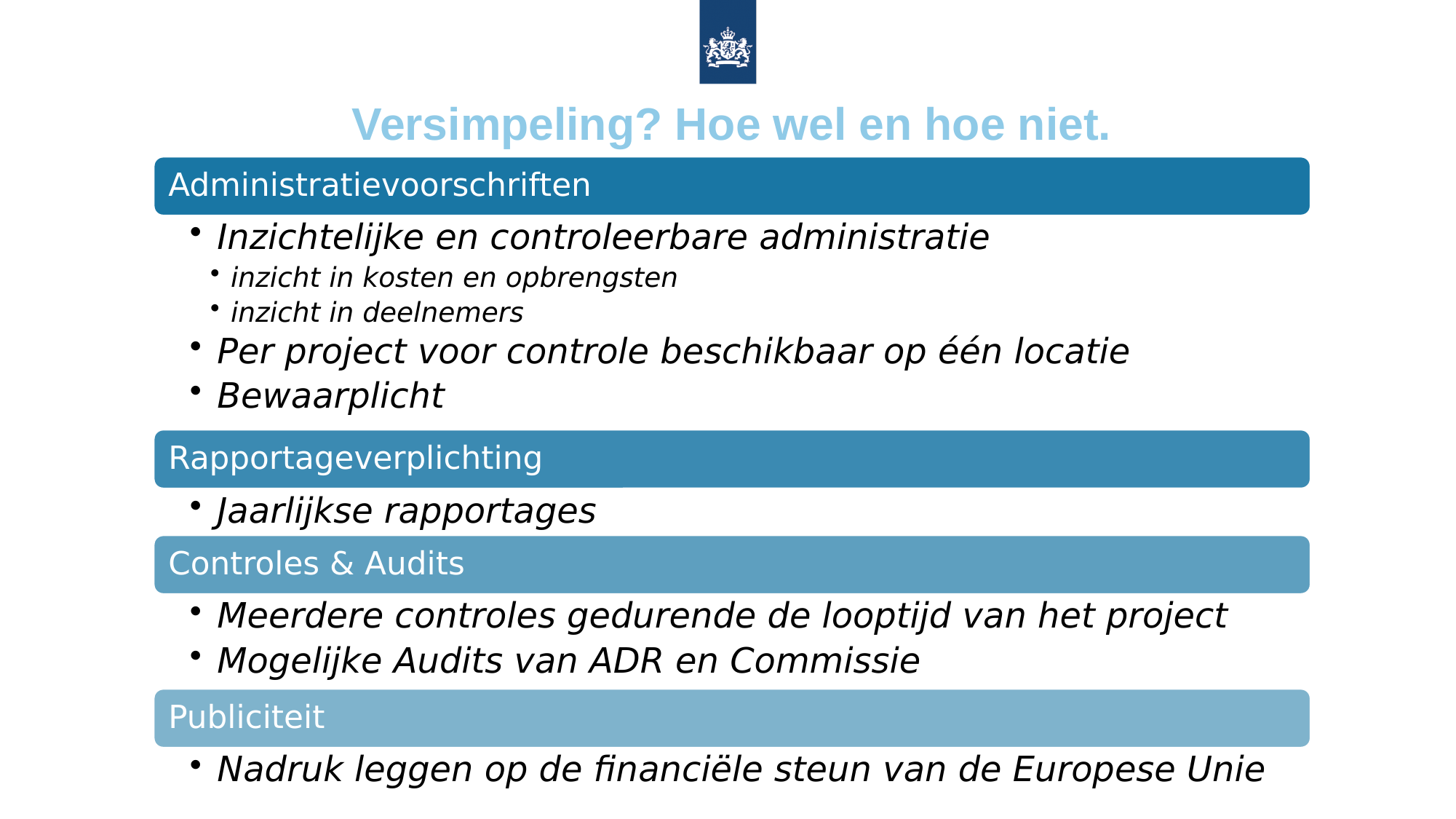

Versimpeling? Hoe wel en hoe niet.
Administratievoorschriften
Inzichtelijke en controleerbare administratie
inzicht in kosten en opbrengsten
inzicht in deelnemers
Per project voor controle beschikbaar op één locatie
Bewaarplicht
Rapportageverplichting
Jaarlijkse rapportages
Controles & Audits
Meerdere controles gedurende de looptijd van het project
Mogelijke Audits van ADR en Commissie
Publiciteit
Nadruk leggen op de financiële steun van de Europese Unie